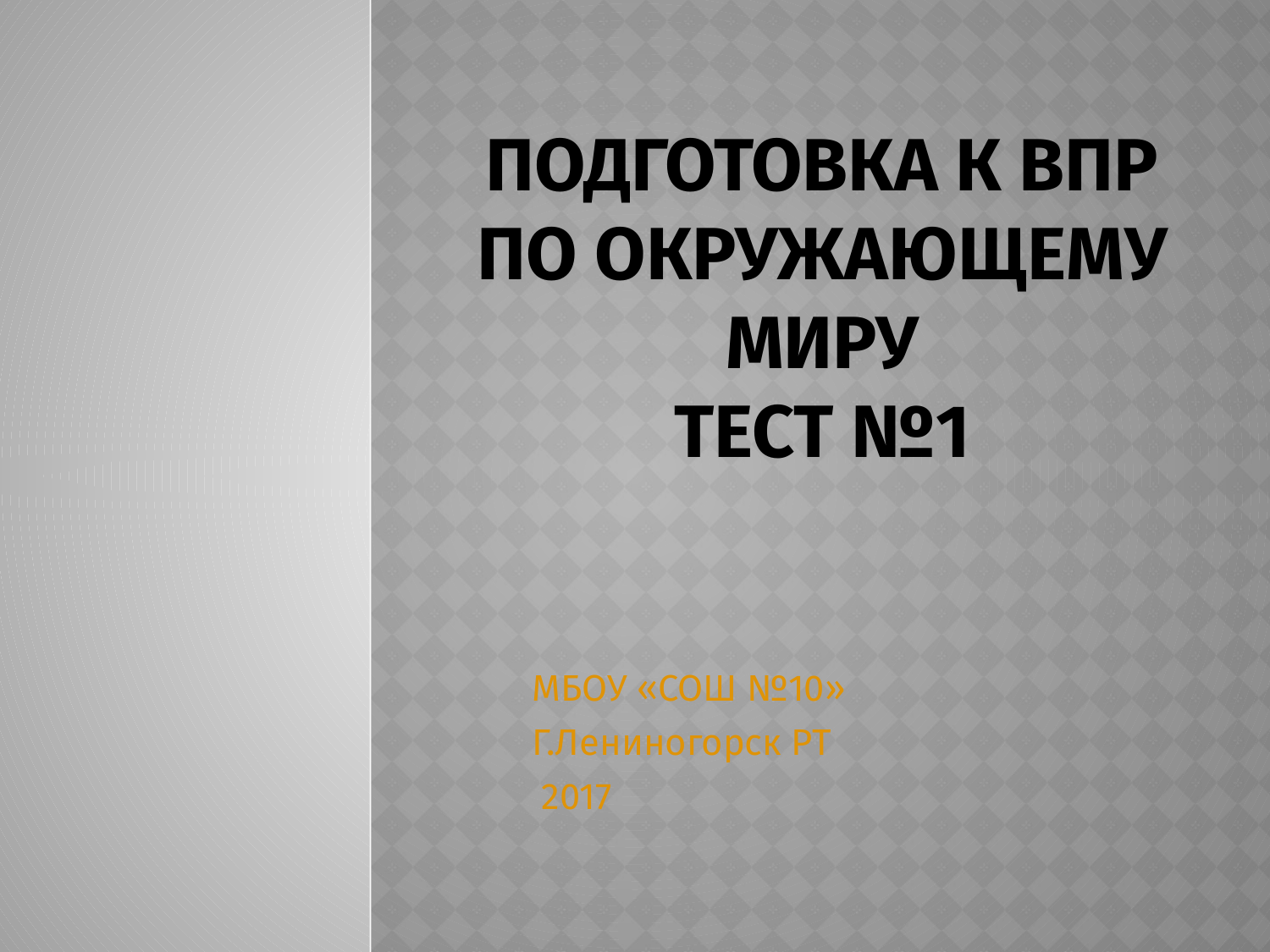

# Подготовка к ВПР по окружающему миру тест №1
МБОУ «СОШ №10»
Г.Лениногорск РТ
 2017